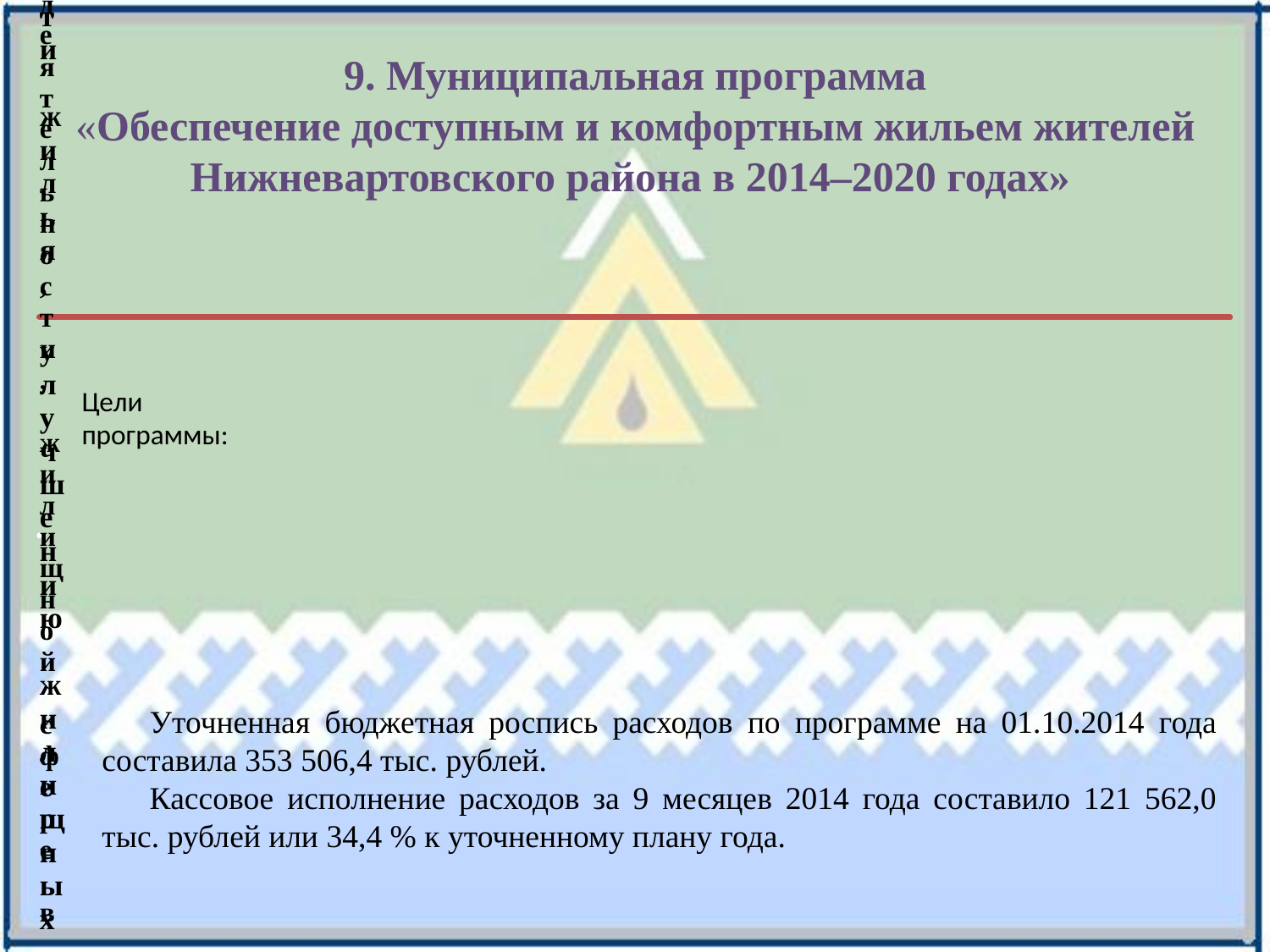

9. Муниципальная программа
«Обеспечение доступным и комфортным жильем жителей Нижневартовского района в 2014–2020 годах»

Цели программы:
Уточненная бюджетная роспись расходов по программе на 01.10.2014 года составила 353 506,4 тыс. рублей.
Кассовое исполнение расходов за 9 месяцев 2014 года составило 121 562,0 тыс. рублей или 34,4 % к уточненному плану года.